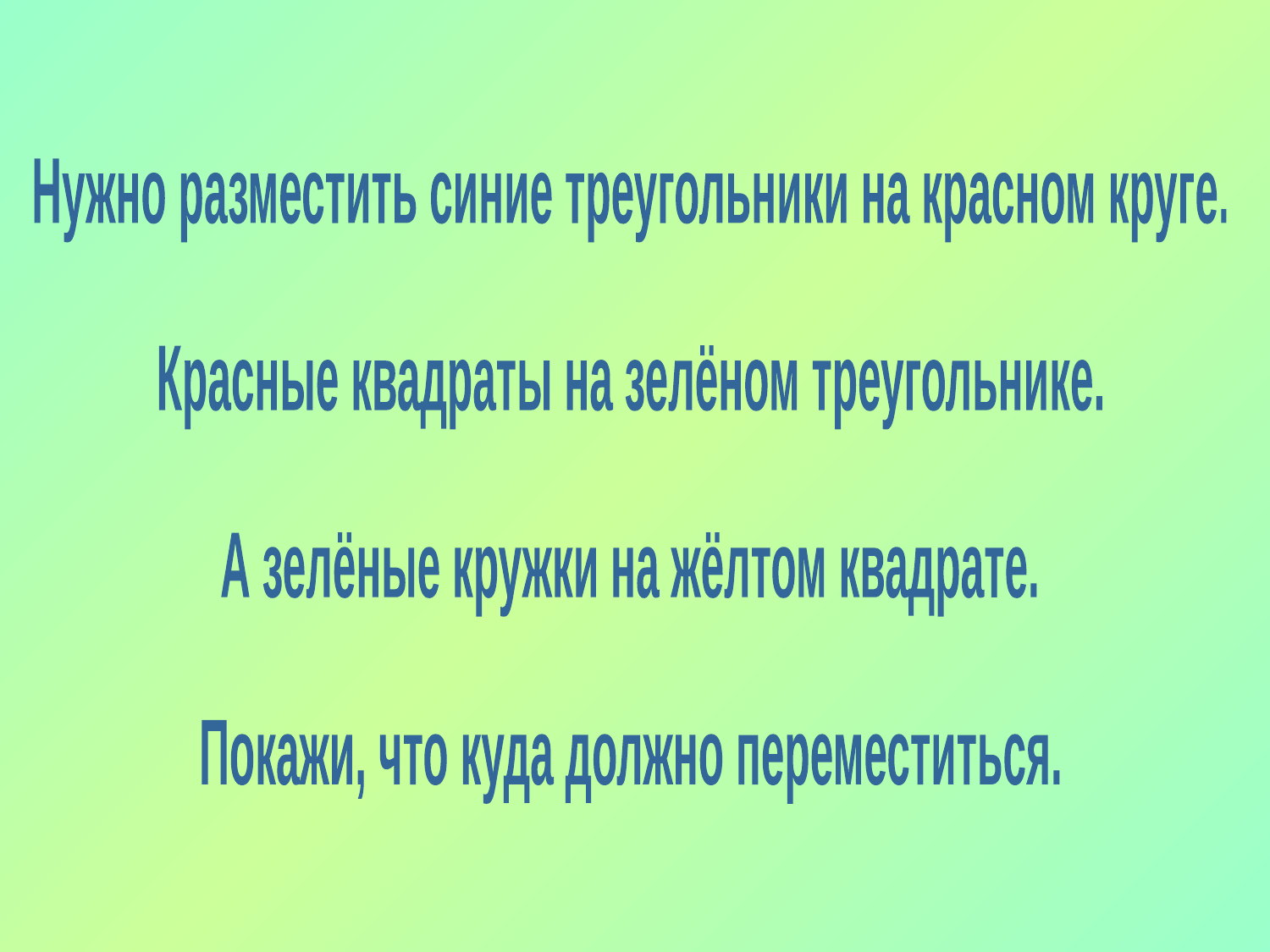

Нужно разместить синие треугольники на красном круге.

Красные квадраты на зелёном треугольнике.

А зелёные кружки на жёлтом квадрате.

Покажи, что куда должно переместиться.